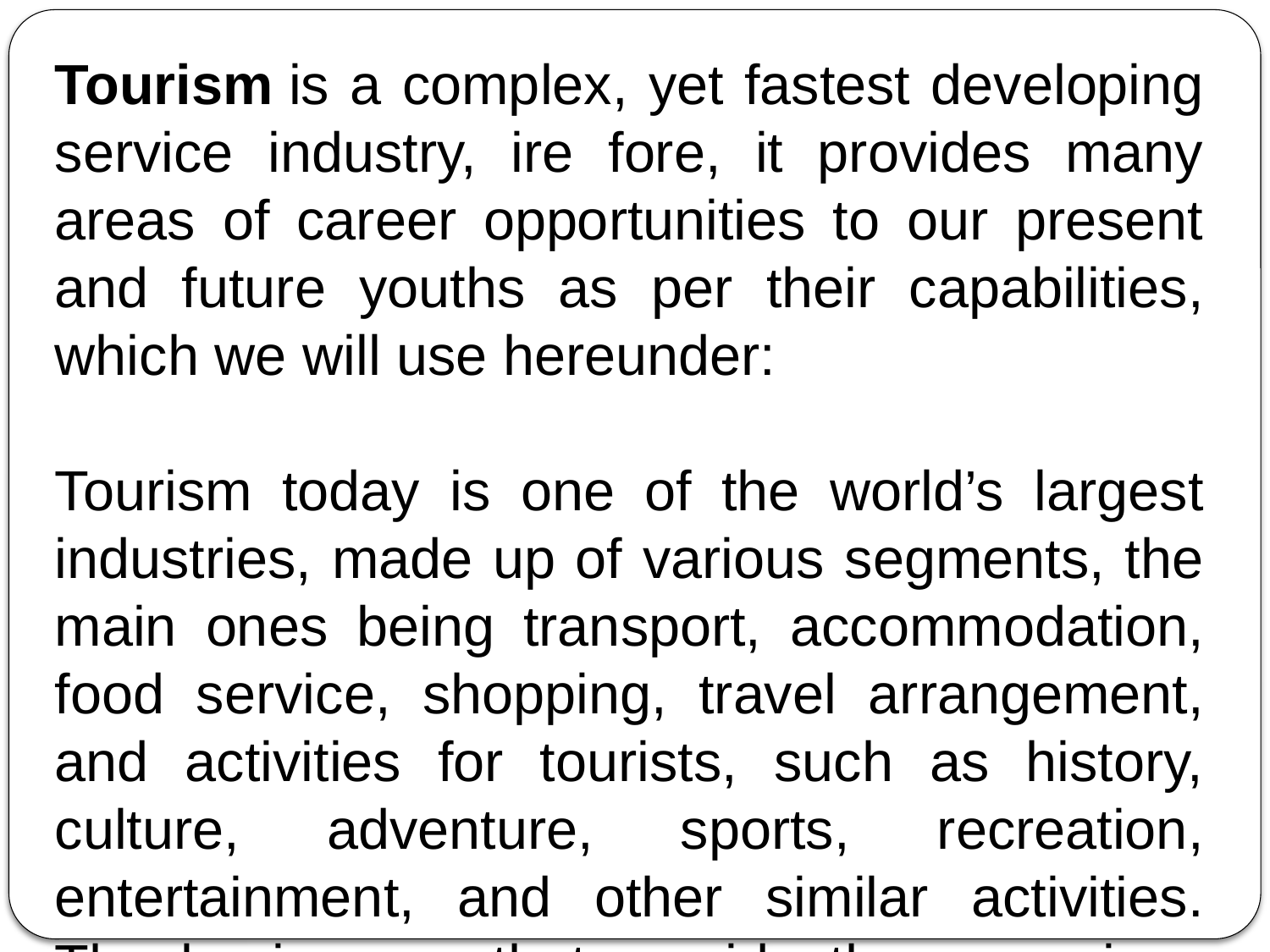

Tourism is a complex, yet fastest developing service industry, ire fore, it provides many areas of career opportunities to our present and future youths as per their capabilities, which we will use hereunder:

Tourism today is one of the world’s largest industries, made up of various segments, the main ones being transport, accommodation, food service, shopping, travel arrangement, and activities for tourists, such as history, culture, adventure, sports, recreation, entertainment, and other similar activities. The businesses that provide these services require knowledgeable (business manager